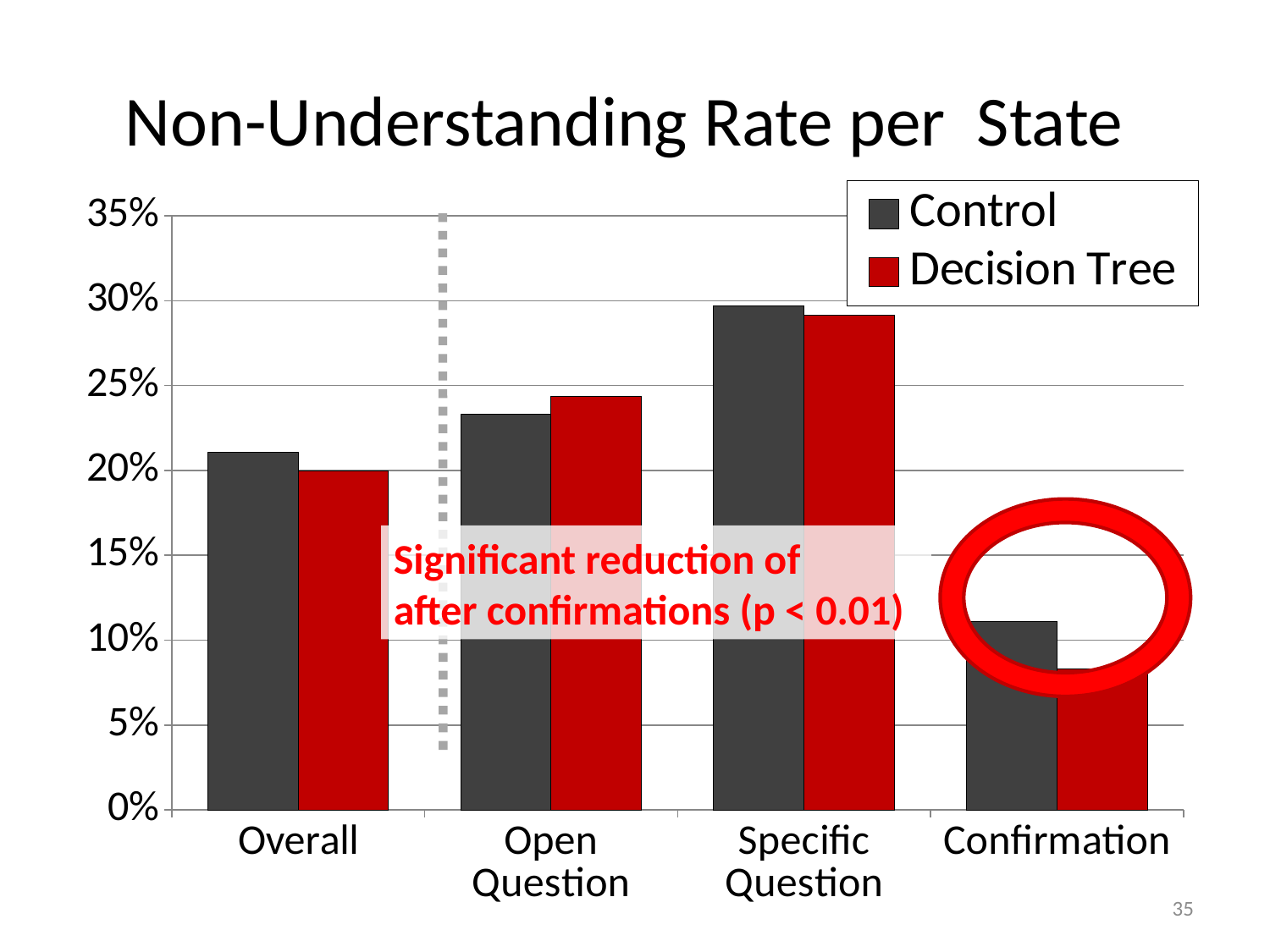

# Non-Understanding Rate per  State

### Chart

| Category | Control | Decision Tree |
|---|---|---|
| Overall | 0.21052009456264786 | 0.1995847391642876 |
| Open Question | 0.2333607230895644 | 0.24351464435146464 |
| Specific Question | 0.29709715639810425 | 0.29166666666666696 |
| Confirmation | 0.1110520722635495 | 0.08293697978596921 |
Significant reduction of
after confirmations (p < 0.01)
35